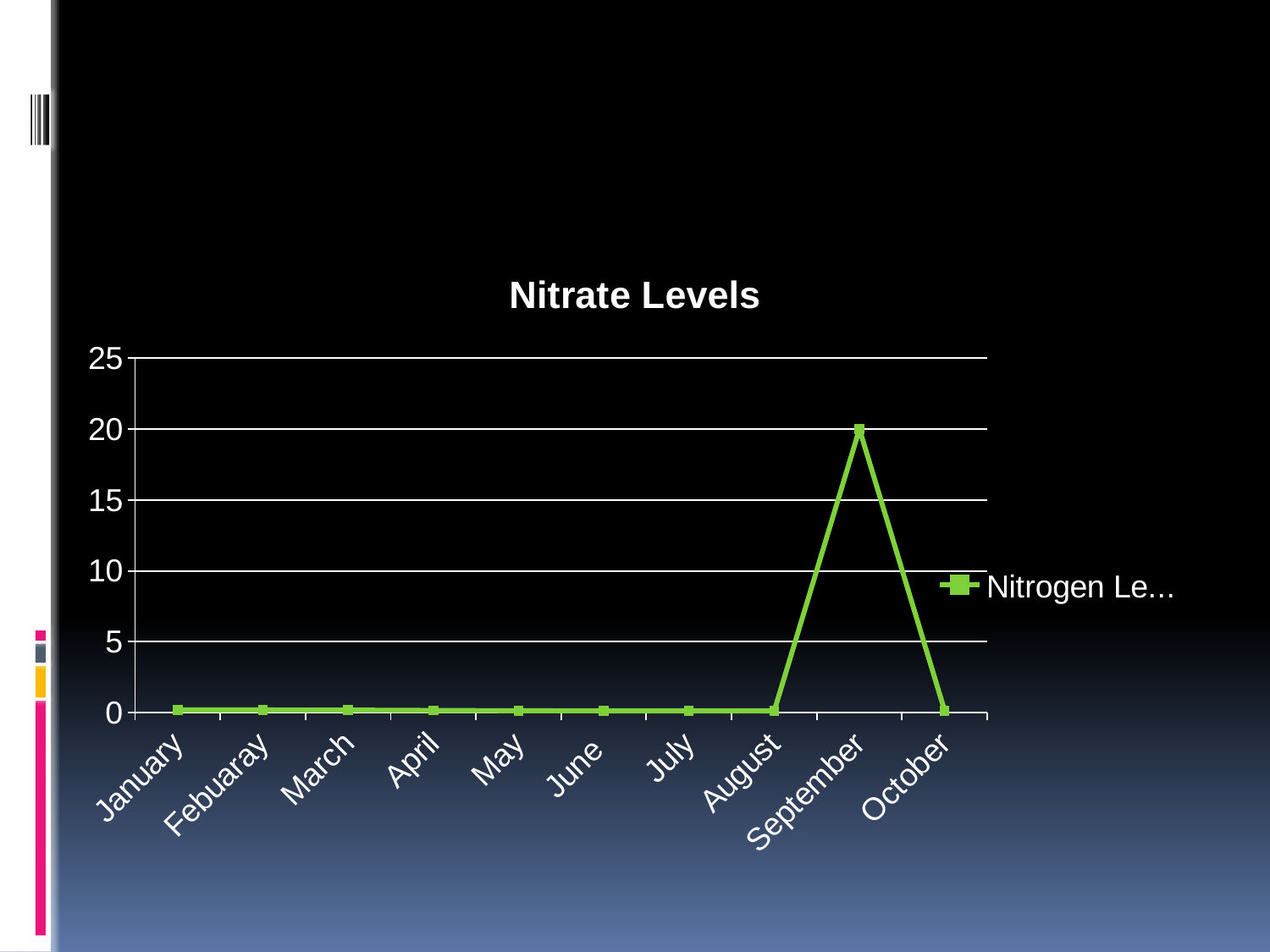

#

### Chart: Nitrate Levels

| Category | Nitrogen Levels |
|---|---|
| January | 0.2 |
| Febuaray | 0.19500000000000006 |
| March | 0.19000000000000006 |
| April | 0.16000000000000006 |
| May | 0.14 |
| June  | 0.13 |
| July | 0.13 |
| August | 0.125 |
| September | 20.0 |
| October | 0.13 |